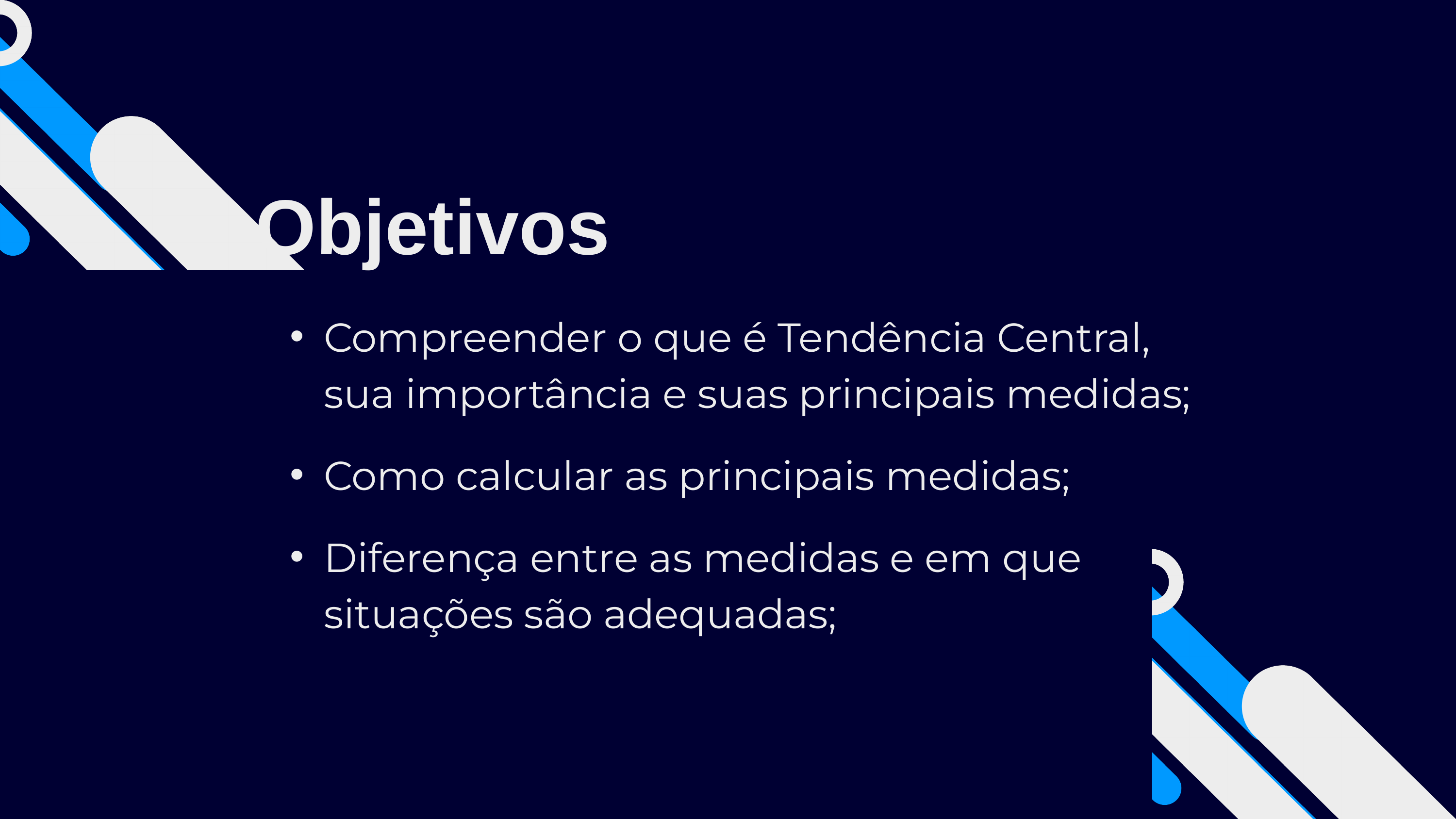

Objetivos
Compreender o que é Tendência Central, sua importância e suas principais medidas;
Como calcular as principais medidas;
Diferença entre as medidas e em que situações são adequadas;